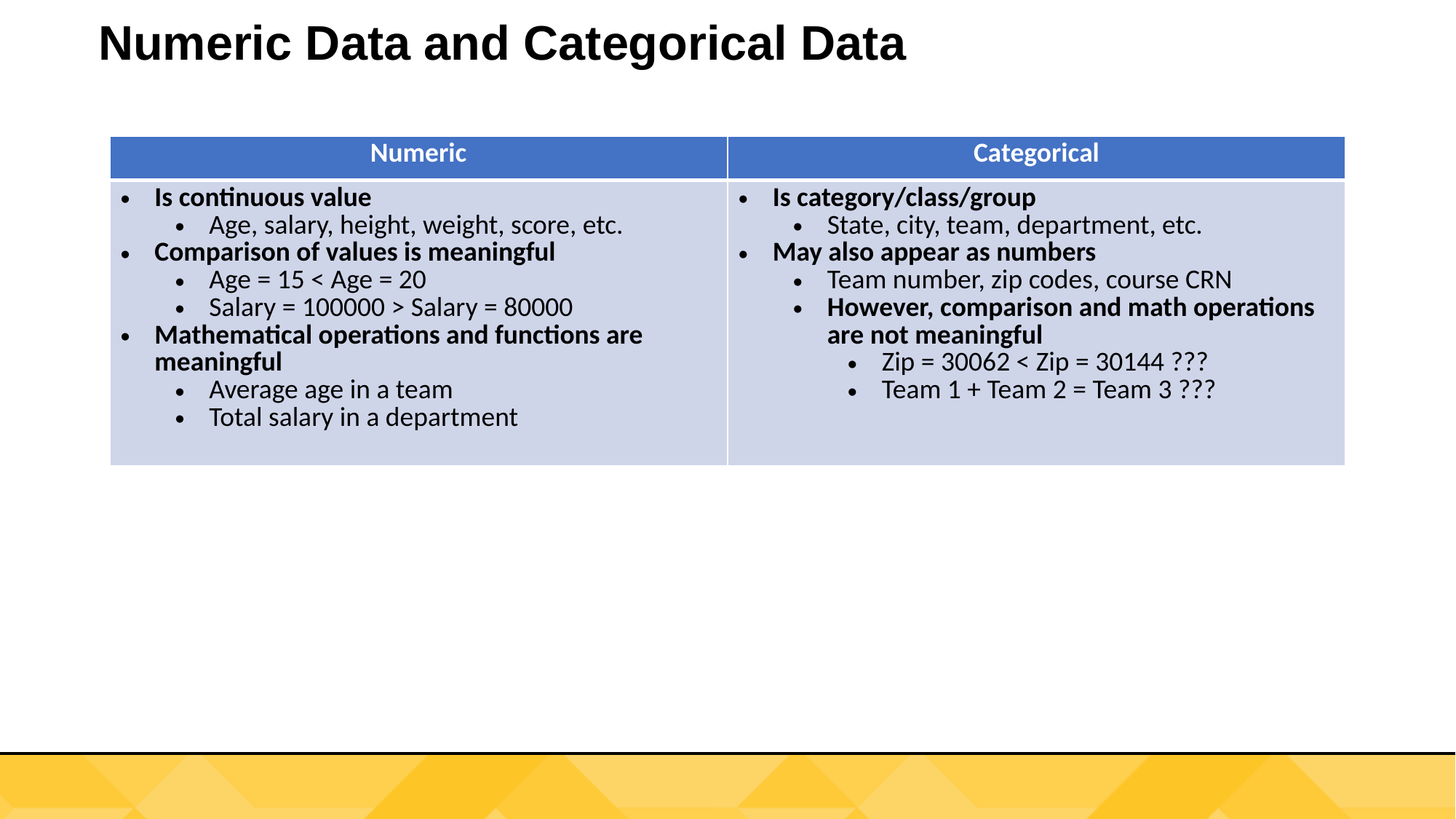

# Numeric Data and Categorical Data
| Numeric | Categorical |
| --- | --- |
| Is continuous value Age, salary, height, weight, score, etc. Comparison of values is meaningful Age = 15 < Age = 20 Salary = 100000 > Salary = 80000 Mathematical operations and functions are meaningful Average age in a team Total salary in a department | Is category/class/group State, city, team, department, etc. May also appear as numbers Team number, zip codes, course CRN However, comparison and math operations are not meaningful Zip = 30062 < Zip = 30144 ??? Team 1 + Team 2 = Team 3 ??? |